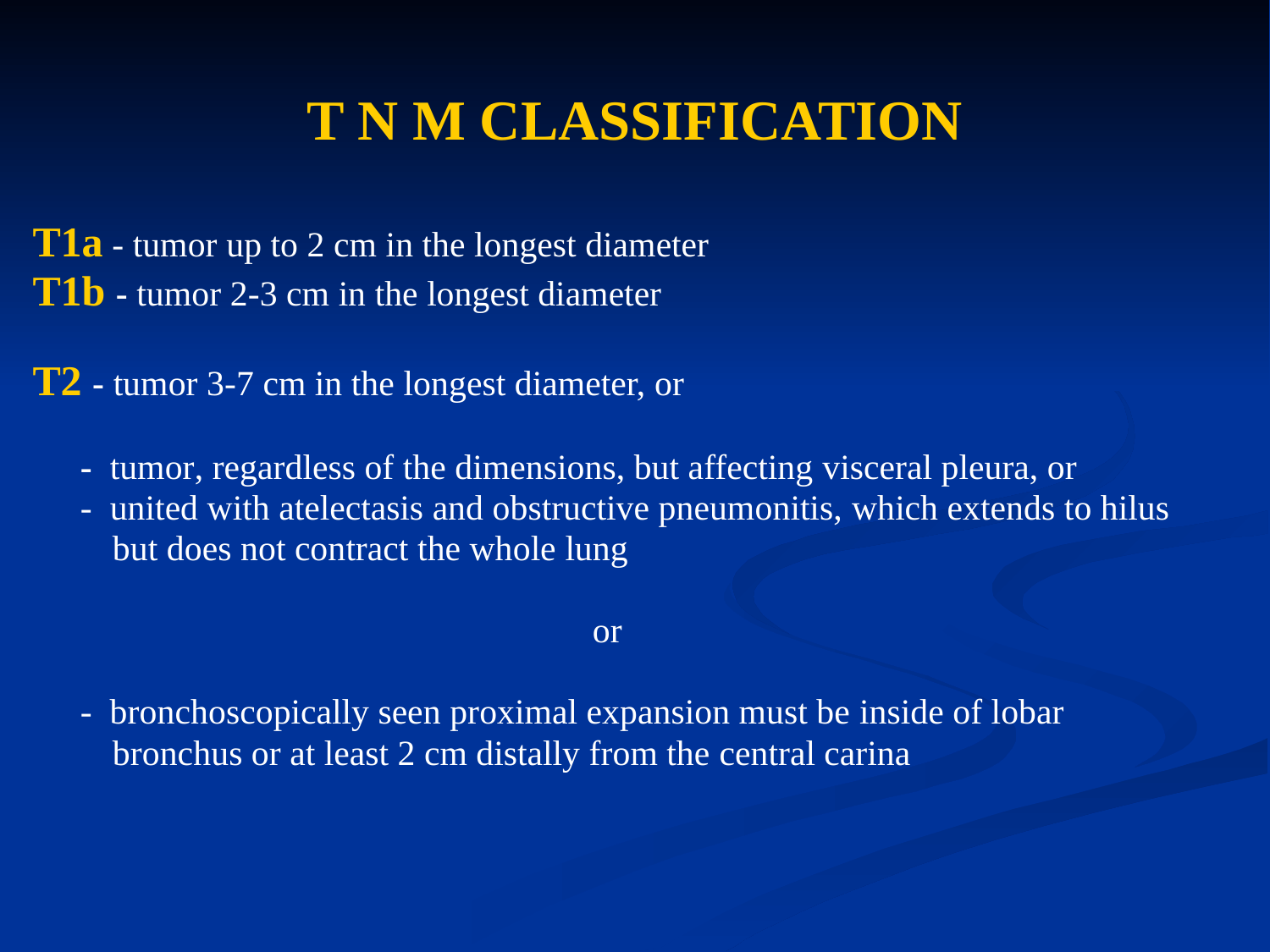

# T N M CLASSIFICATION
T1a - tumor up to 2 cm in the longest diameter
T1b - tumor 2-3 cm in the longest diameter

T2 - tumor 3-7 cm in the longest diameter, or

	-  tumor, regardless of the dimensions, but affecting visceral pleura, or
	-  united with atelectasis and obstructive pneumonitis, which extends to hilus
         but does not contract the whole lung

                                                               or

	-  bronchoscopically seen proximal expansion must be inside of lobar
         bronchus or at least 2 cm distally from the central carina